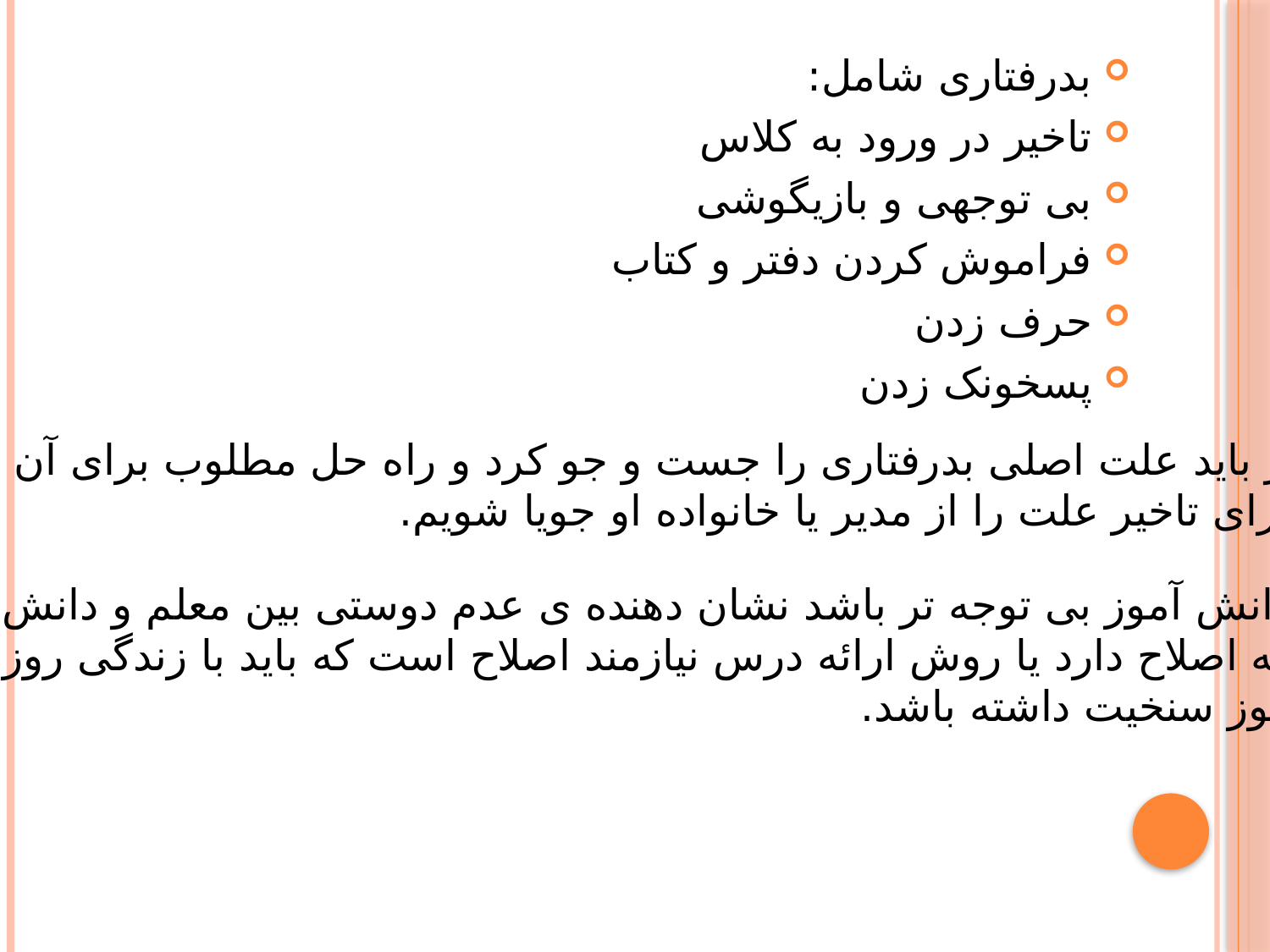

بدرفتاری شامل:
تاخیر در ورود به کلاس
بی توجهی و بازیگوشی
فراموش کردن دفتر و کتاب
حرف زدن
پسخونک زدن

که باز باید علت اصلی بدرفتاری را جست و جو کرد و راه حل مطلوب برای آن پیدا کرد
مثلا برای تاخیر علت را از مدیر یا خانواده او جویا شویم.

هر چه دانش آموز بی توجه تر باشد نشان دهنده ی عدم دوستی بین معلم و دانش آموز است
که نیاز به اصلاح دارد یا روش ارائه درس نیازمند اصلاح است که باید با زندگی روزمره
دانش آموز سنخیت داشته باشد.